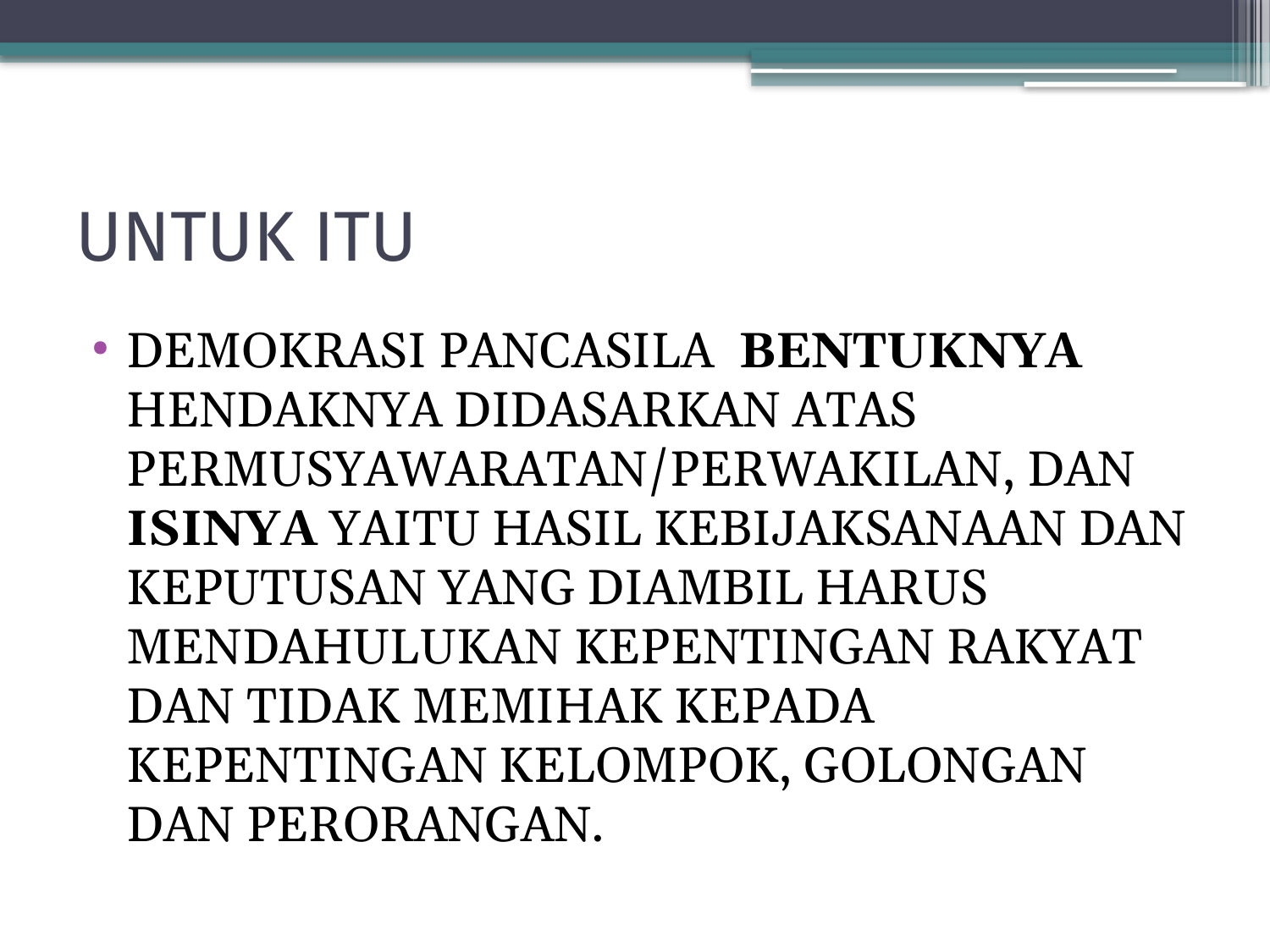

# UNTUK ITU
DEMOKRASI PANCASILA  BENTUKNYA HENDAKNYA DIDASARKAN ATAS PERMUSYAWARATAN/PERWAKILAN, DAN ISINYA YAITU HASIL KEBIJAKSANAAN DAN KEPUTUSAN YANG DIAMBIL HARUS MENDAHULUKAN KEPENTINGAN RAKYAT DAN TIDAK MEMIHAK KEPADA KEPENTINGAN KELOMPOK, GOLONGAN DAN PERORANGAN.